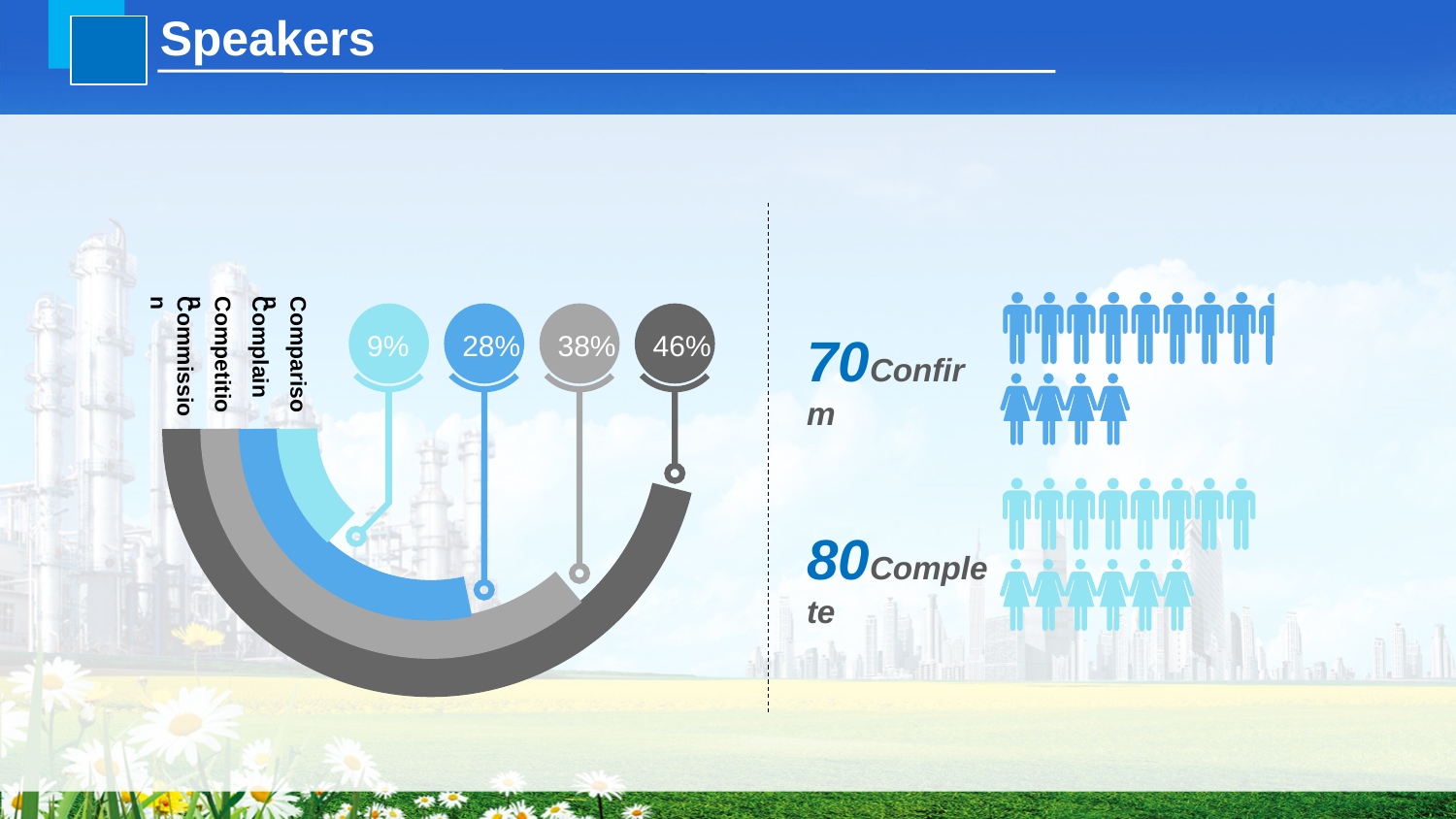

Speakers

Commission
Competition
Complain
Comparison

9%

28%

46%

38%

70Confirm

80Complete